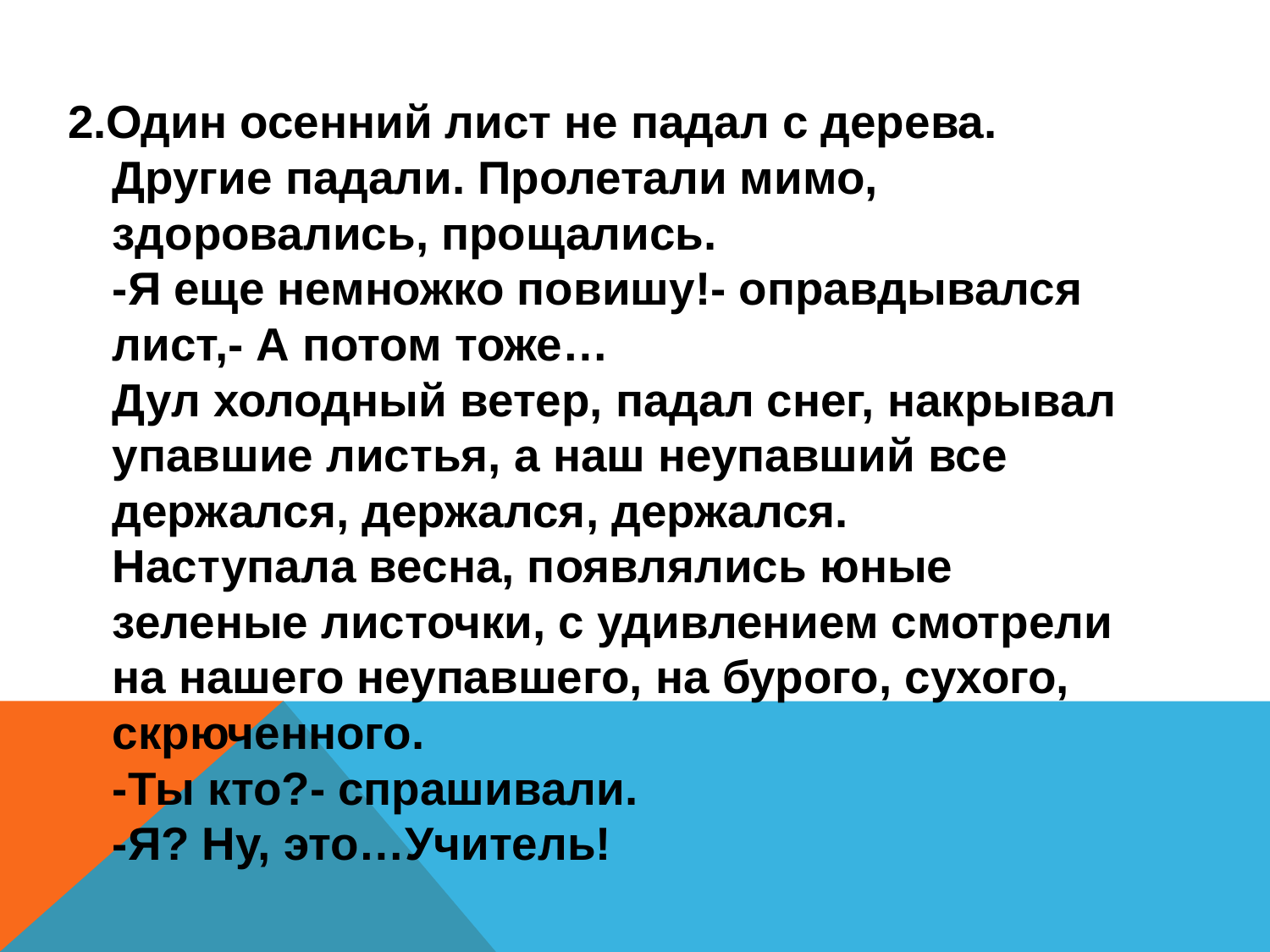

#
2.Один осенний лист не падал с дерева. Другие падали. Пролетали мимо, здоровались, прощались.
-Я еще немножко повишу!- оправдывался лист,- А потом тоже…
Дул холодный ветер, падал снег, накрывал упавшие листья, а наш неупавший все держался, держался, держался.
Наступала весна, появлялись юные зеленые листочки, с удивлением смотрели на нашего неупавшего, на бурого, сухого, скрюченного.
-Ты кто?- спрашивали.
-Я? Ну, это…Учитель!